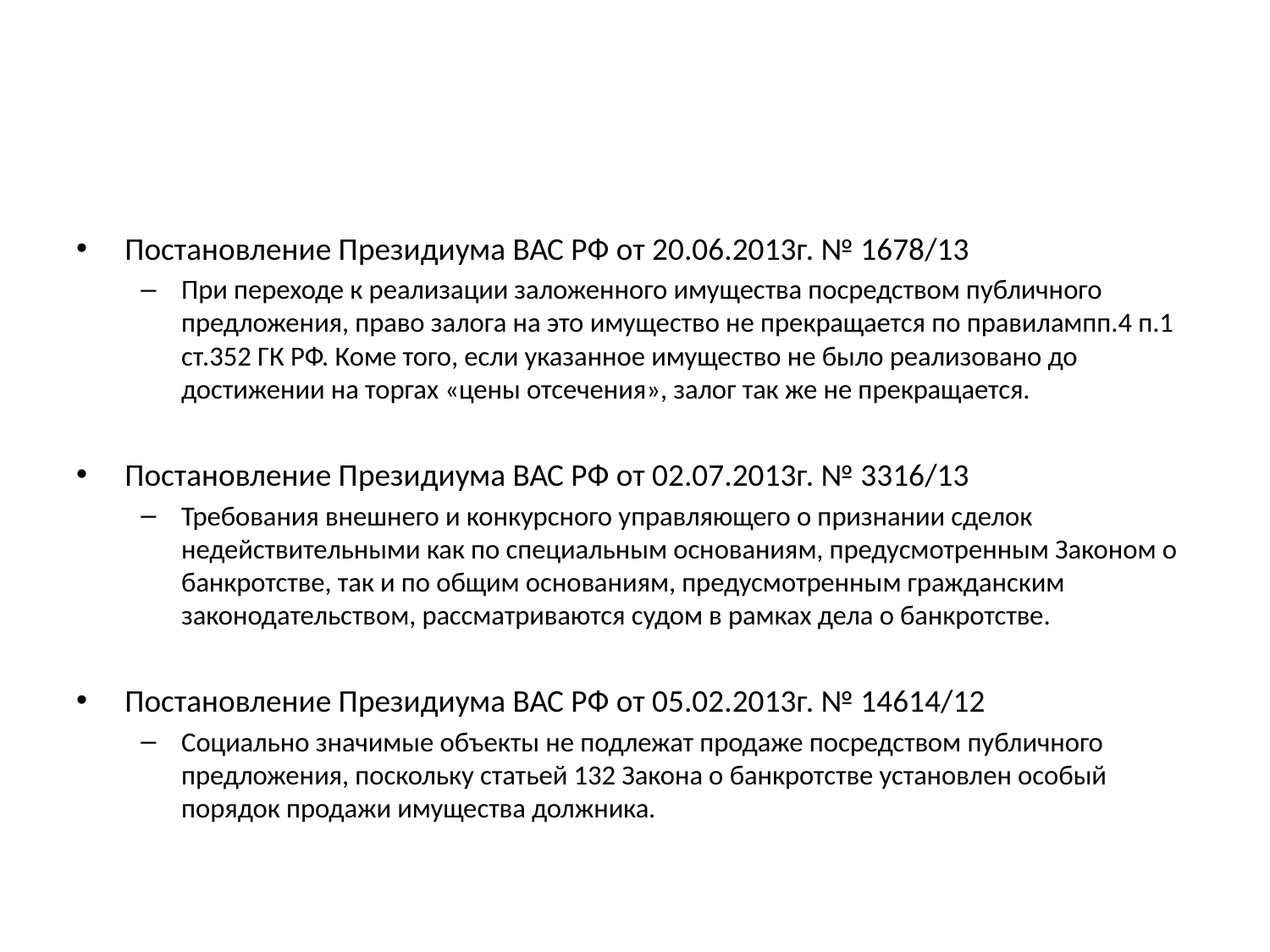

#
Постановление Президиума ВАС РФ от 20.06.2013г. № 1678/13
При переходе к реализации заложенного имущества посредством публичного предложения, право залога на это имущество не прекращается по правилампп.4 п.1 ст.352 ГК РФ. Коме того, если указанное имущество не было реализовано до достижении на торгах «цены отсечения», залог так же не прекращается.

Постановление Президиума ВАС РФ от 02.07.2013г. № 3316/13
Требования внешнего и конкурсного управляющего о признании сделок недействительными как по специальным основаниям, предусмотренным Законом о банкротстве, так и по общим основаниям, предусмотренным гражданским законодательством, рассматриваются судом в рамках дела о банкротстве.

Постановление Президиума ВАС РФ от 05.02.2013г. № 14614/12
Социально значимые объекты не подлежат продаже посредством публичного предложения, поскольку статьей 132 Закона о банкротстве установлен особый порядок продажи имущества должника.